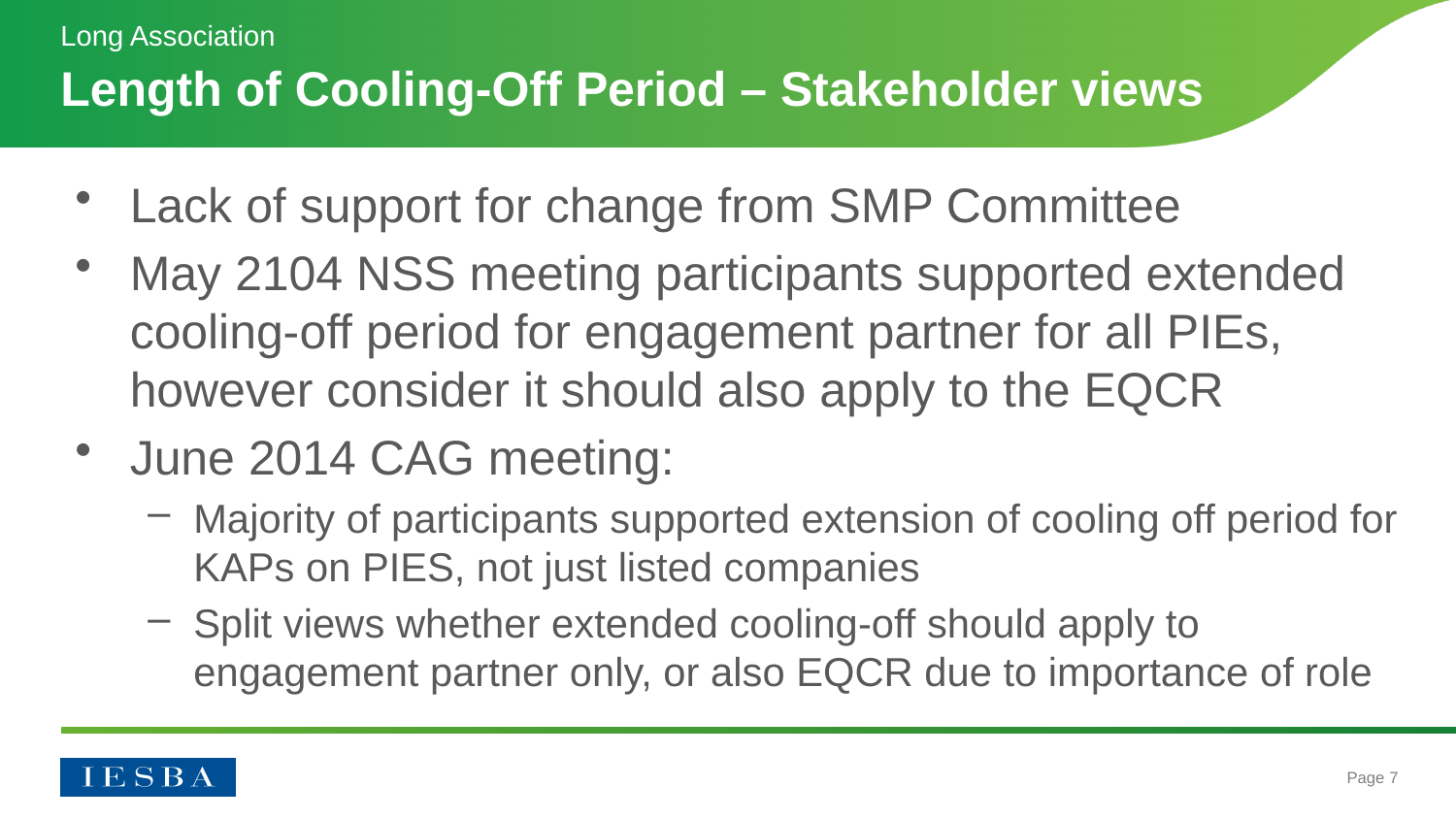

Long Association
# Length of Cooling-Off Period – Stakeholder views
Lack of support for change from SMP Committee
May 2104 NSS meeting participants supported extended cooling-off period for engagement partner for all PIEs, however consider it should also apply to the EQCR
June 2014 CAG meeting:
Majority of participants supported extension of cooling off period for KAPs on PIES, not just listed companies
Split views whether extended cooling-off should apply to engagement partner only, or also EQCR due to importance of role